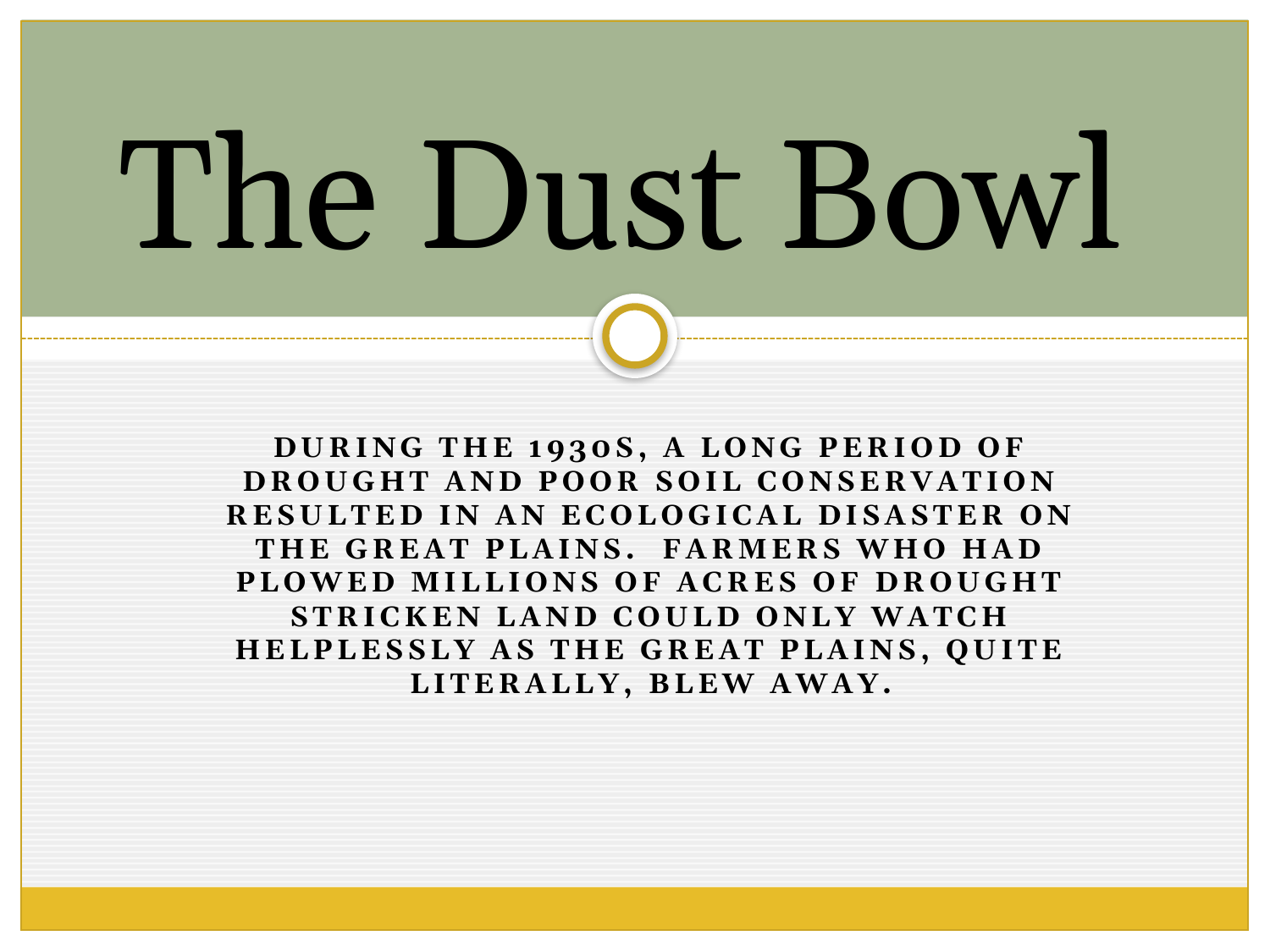

# The Dust Bowl
During the 1930s, a long period of drought and poor soil conservation resulted in an ecological disaster on the great plains.  Farmers who had plowed millions of acres of drought stricken land could only watch helplessly as the great plains, quite literally, blew away.